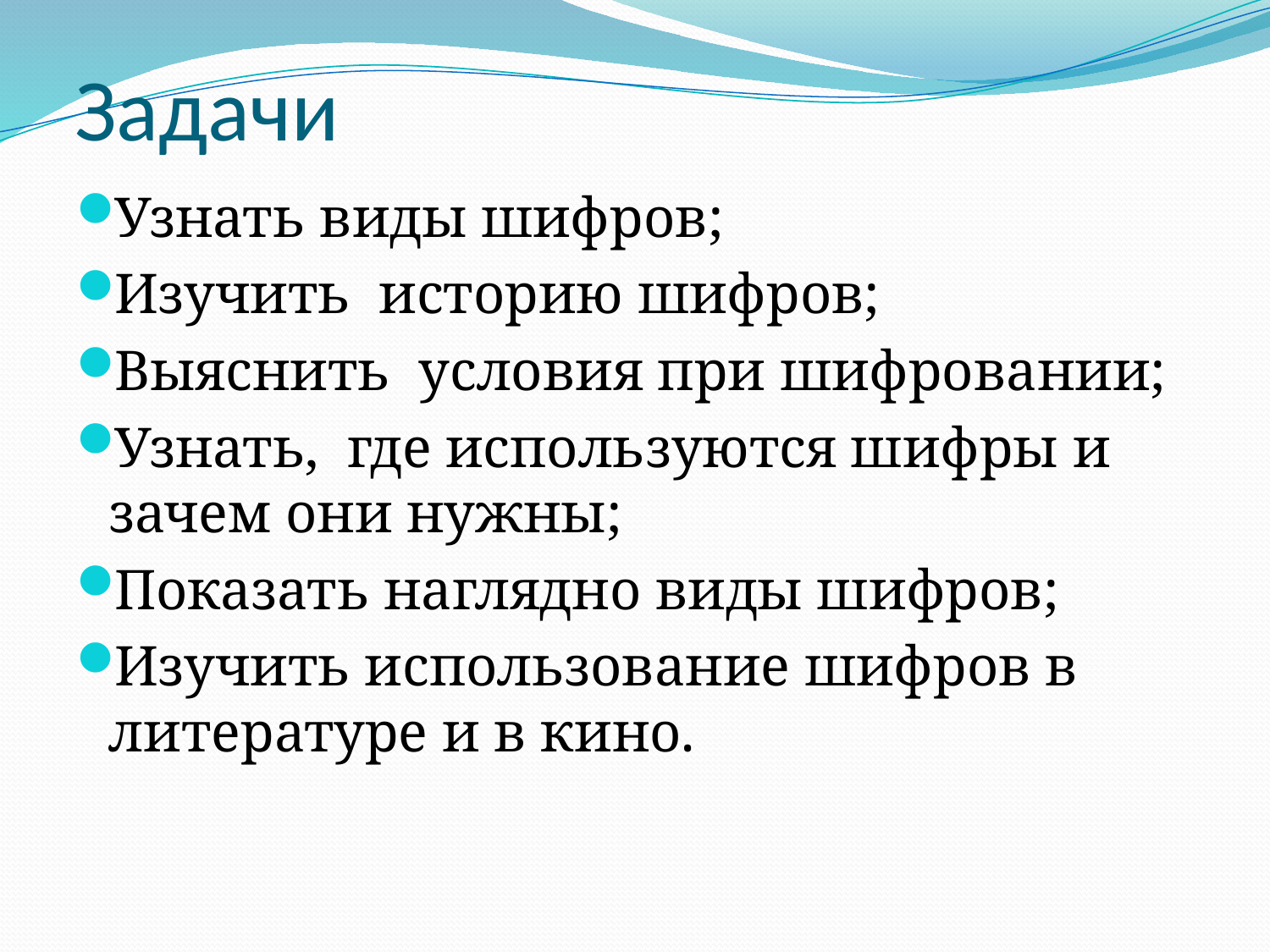

# Задачи
Узнать виды шифров;
Изучить  историю шифров;
Выяснить  условия при шифровании;
Узнать,  где используются шифры и  зачем они нужны;
Показать наглядно виды шифров;
Изучить использование шифров в литературе и в кино.